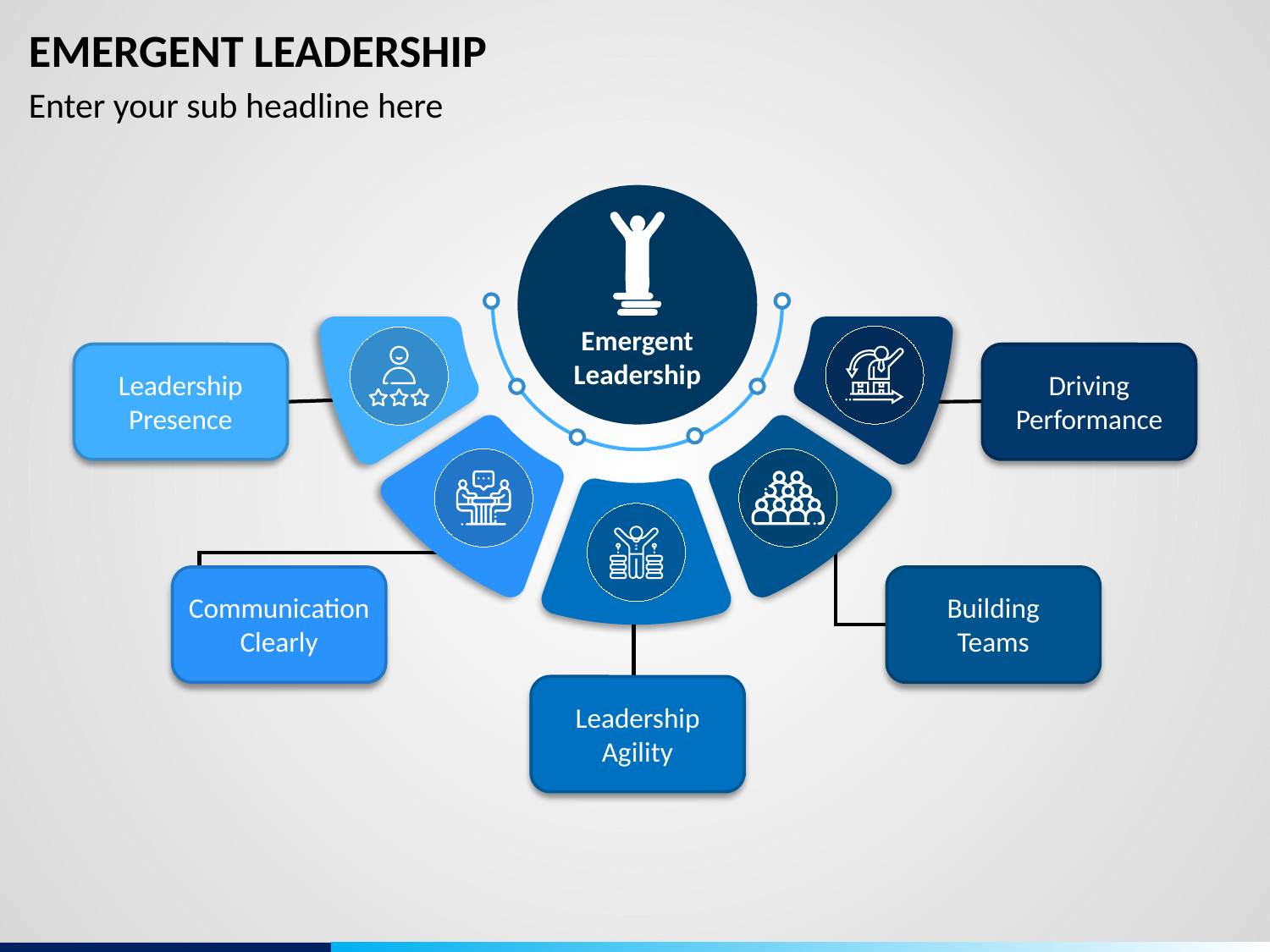

# EMERGENT LEADERSHIP
Enter your sub headline here

Emergent Leadership

Leadership Presence
Driving Performance

Communication Clearly
Building Teams

Leadership Agility